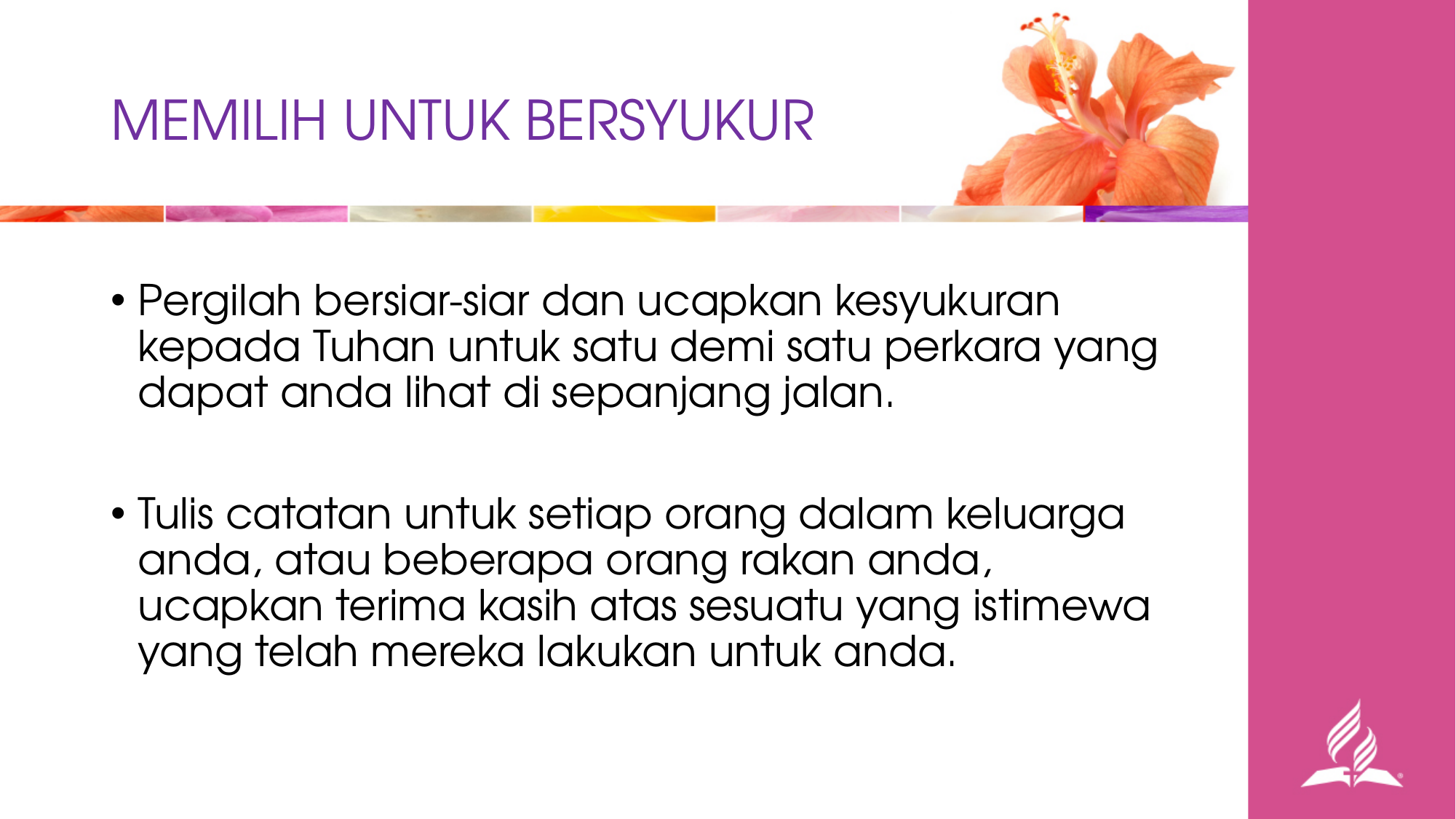

# MEMILIH UNTUK BERSYUKUR
Pergilah bersiar-siar dan ucapkan kesyukuran kepada Tuhan untuk satu demi satu perkara yang dapat anda lihat di sepanjang jalan.

Tulis catatan untuk setiap orang dalam keluarga anda, atau beberapa orang rakan anda, ucapkan terima kasih atas sesuatu yang istimewa yang telah mereka lakukan untuk anda.